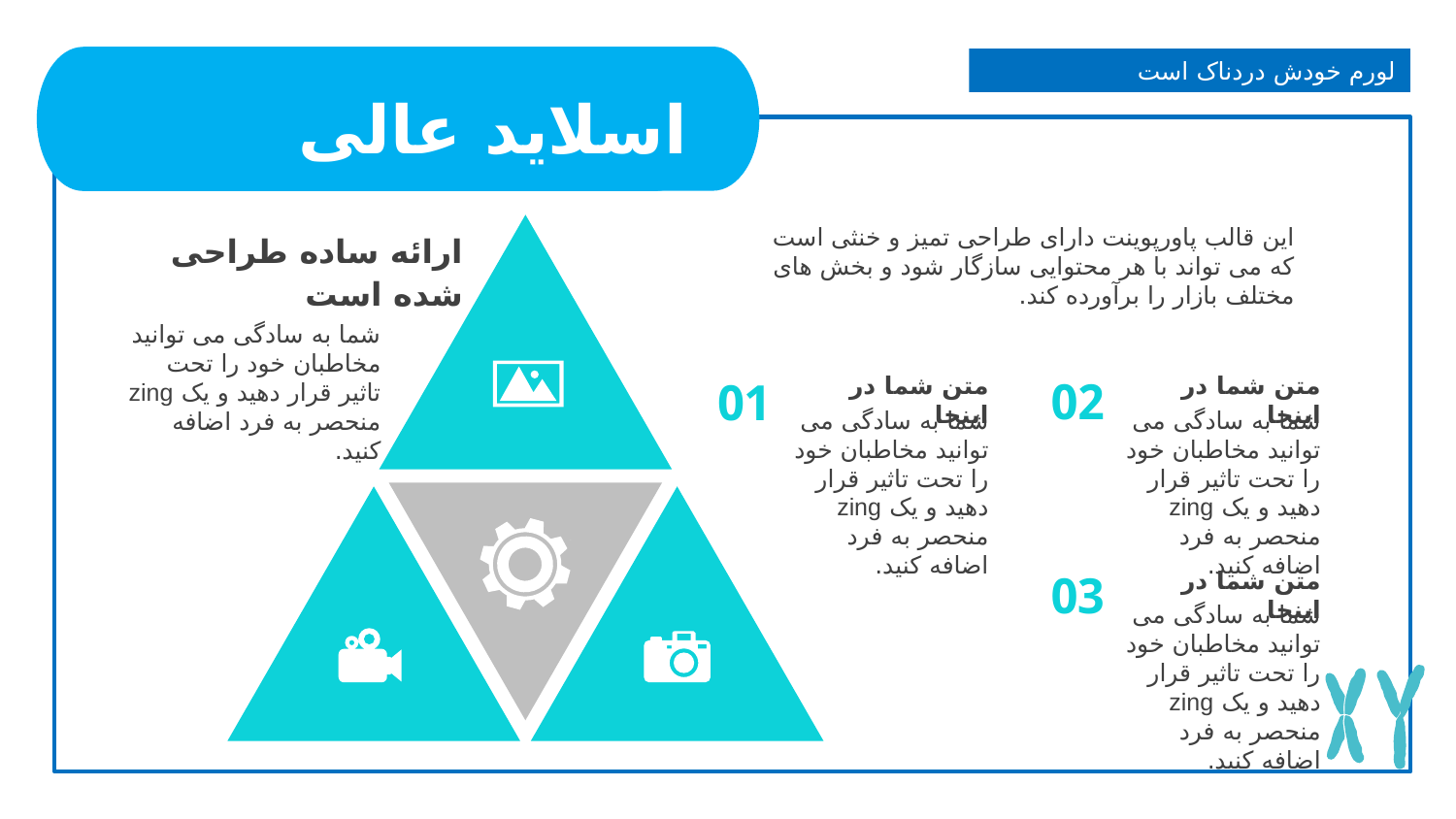

لورم خودش دردناک است
اسلاید عالی

ارائه ساده طراحی شده است

این قالب پاورپوینت دارای طراحی تمیز و خنثی است که می تواند با هر محتوایی سازگار شود و بخش های مختلف بازار را برآورده کند.
شما به سادگی می توانید مخاطبان خود را تحت تاثیر قرار دهید و یک zing منحصر به فرد اضافه کنید.

متن شما در اینجا
شما به سادگی می توانید مخاطبان خود را تحت تاثیر قرار دهید و یک zing منحصر به فرد اضافه کنید.
02
متن شما در اینجا
شما به سادگی می توانید مخاطبان خود را تحت تاثیر قرار دهید و یک zing منحصر به فرد اضافه کنید.
01

03
متن شما در اینجا
شما به سادگی می توانید مخاطبان خود را تحت تاثیر قرار دهید و یک zing منحصر به فرد اضافه کنید.